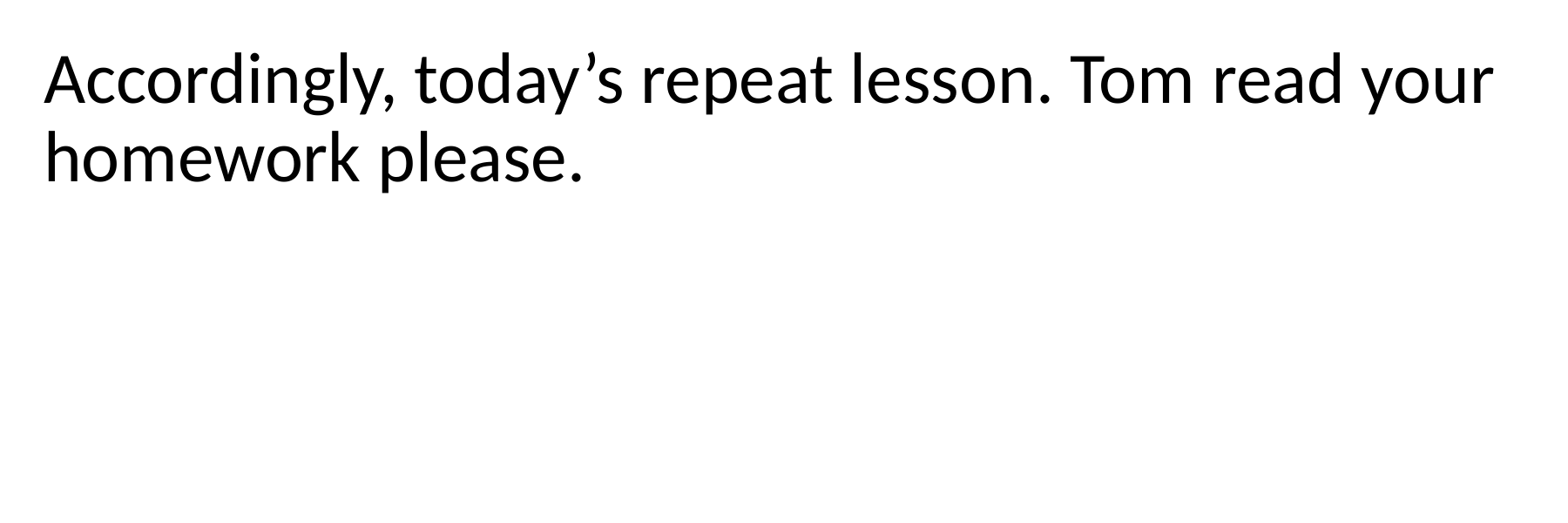

Accordingly, today’s repeat lesson. Tom read your homework please.